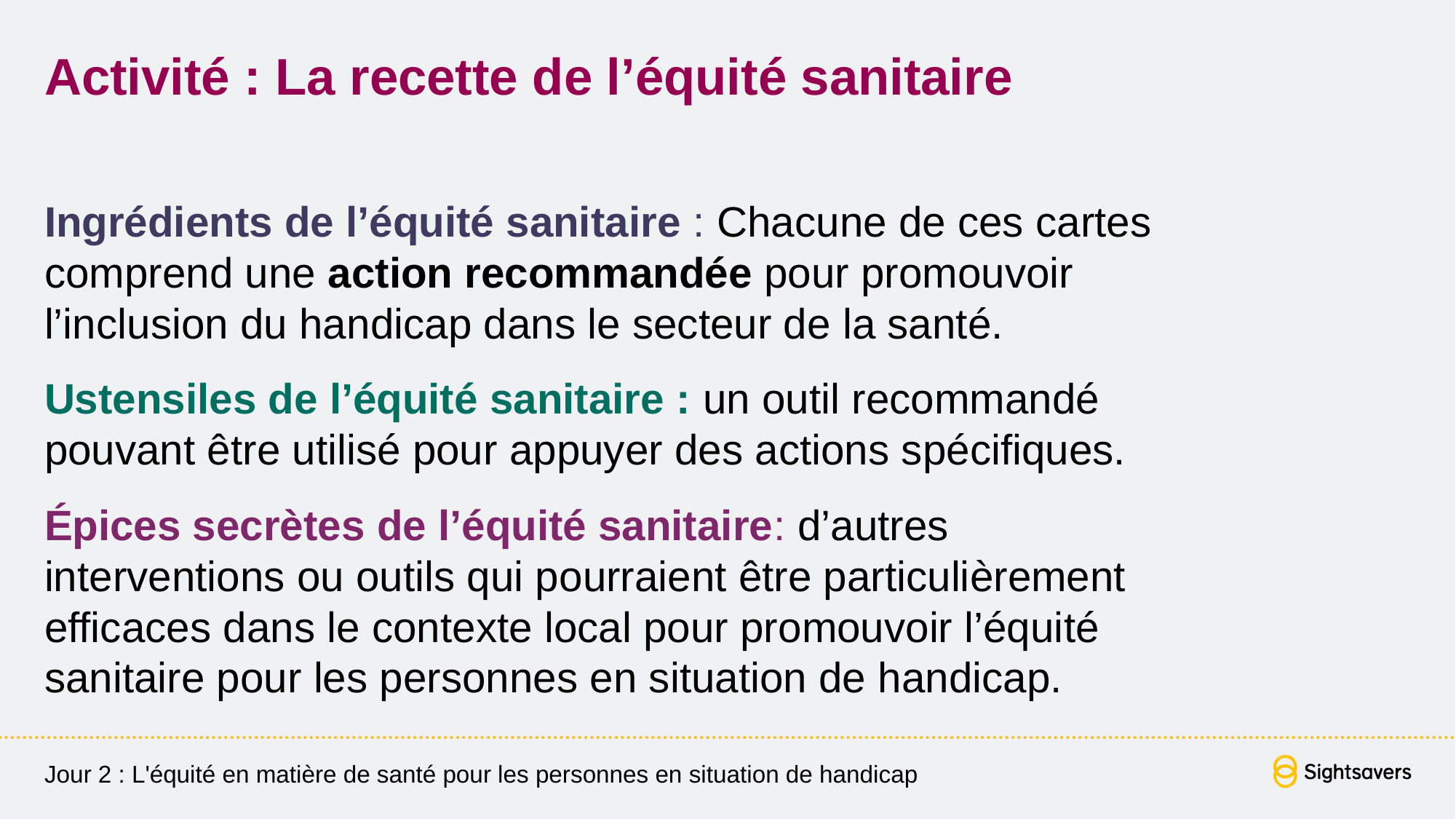

# Activité : La recette de l’équité sanitaire
Ingrédients de l’équité sanitaire : Chacune de ces cartes comprend une action recommandée pour promouvoir l’inclusion du handicap dans le secteur de la santé.
Ustensiles de l’équité sanitaire : un outil recommandé pouvant être utilisé pour appuyer des actions spécifiques.
Épices secrètes de l’équité sanitaire: d’autres interventions ou outils qui pourraient être particulièrement efficaces dans le contexte local pour promouvoir l’équité sanitaire pour les personnes en situation de handicap.

Jour 2 : L'équité en matière de santé pour les personnes en situation de handicap